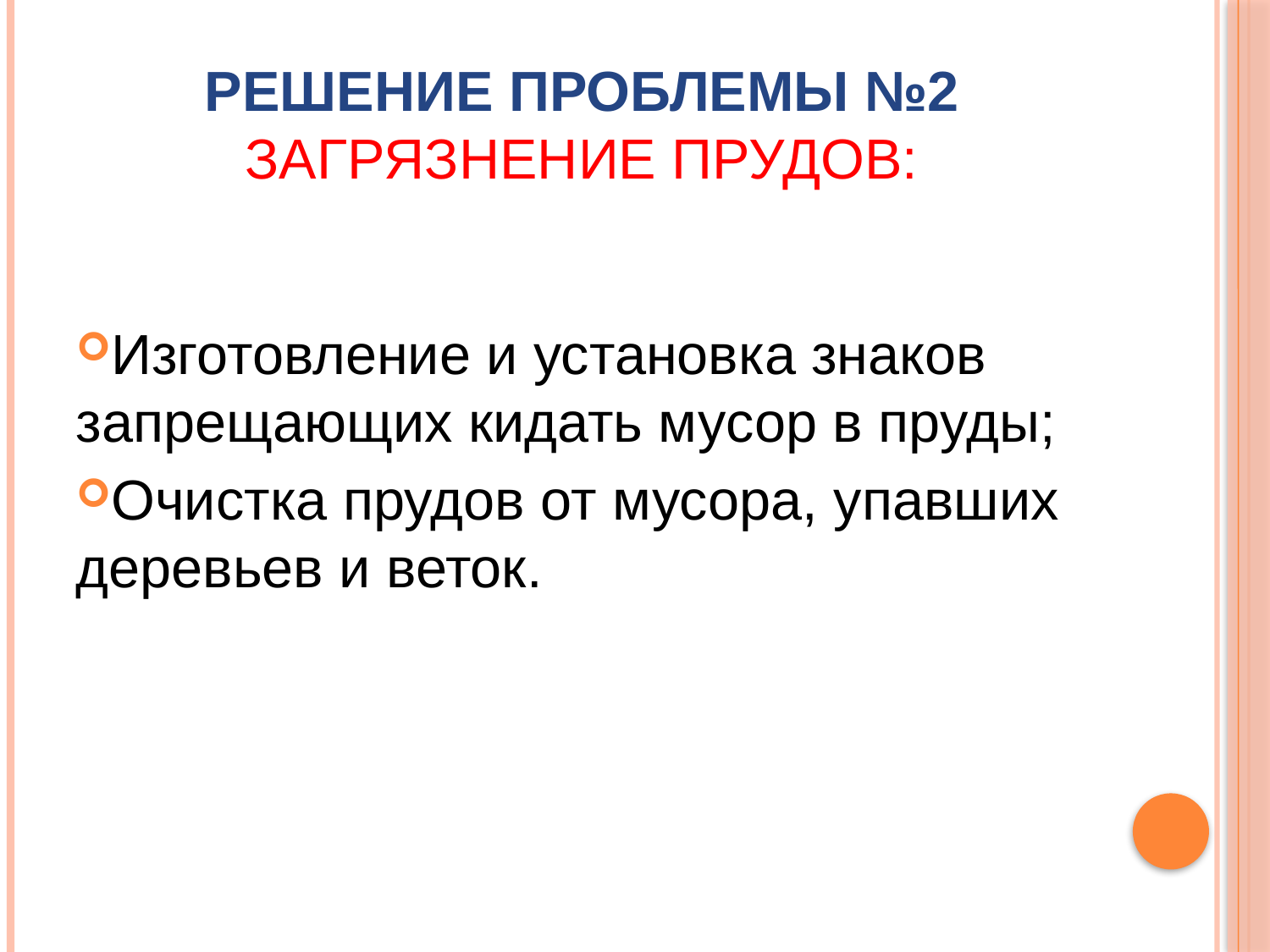

# Решение проблемы №2 Загрязнение прудов:
Изготовление и установка знаков запрещающих кидать мусор в пруды;
Очистка прудов от мусора, упавших деревьев и веток.